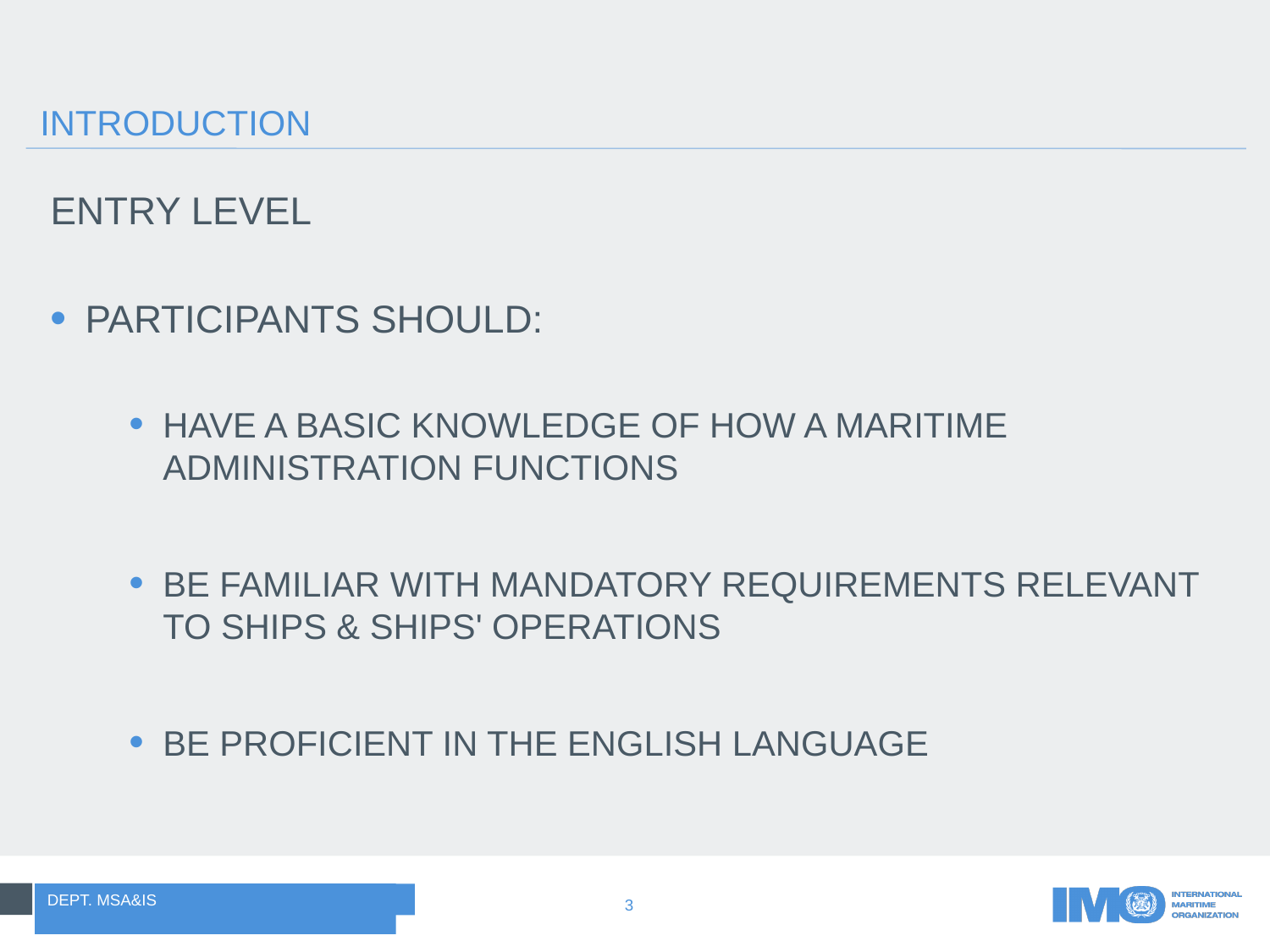

# INTRODUCTION
ENTRY LEVEL

PARTICIPANTS SHOULD:

HAVE A BASIC KNOWLEDGE OF HOW A MARITIME ADMINISTRATION FUNCTIONS

BE FAMILIAR WITH MANDATORY REQUIREMENTS RELEVANT TO SHIPS & SHIPS' OPERATIONS

BE PROFICIENT IN THE ENGLISH LANGUAGE